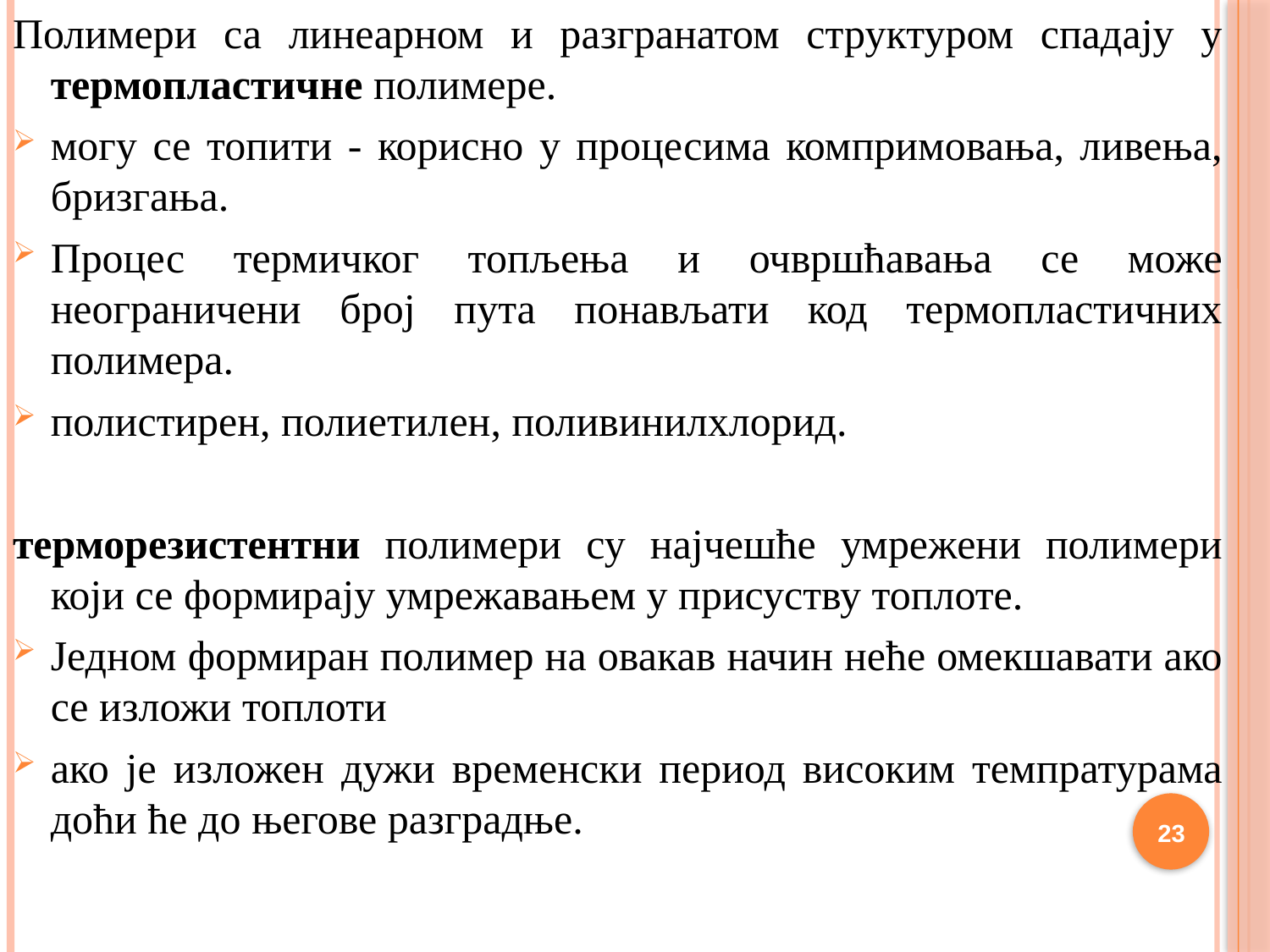

Полимери са линеарном и разгранатом структуром спадају у термопластичне полимере.
могу се топити - корисно у процесима компримовања, ливења, бризгања.
Процес термичког топљења и очвршћавања се може неограничени број пута понављати код термопластичних полимера.
полистирен, полиетилен, поливинилхлорид.

терморезистентни полимери су најчешће умрежени полимери који се формирају умрежавањем у присуству топлоте.
Једном формиран полимер на овакав начин неће омекшавати ако се изложи топлоти
ако је изложен дужи временски период високим темпратурама доћи ће до његове разградње.
23